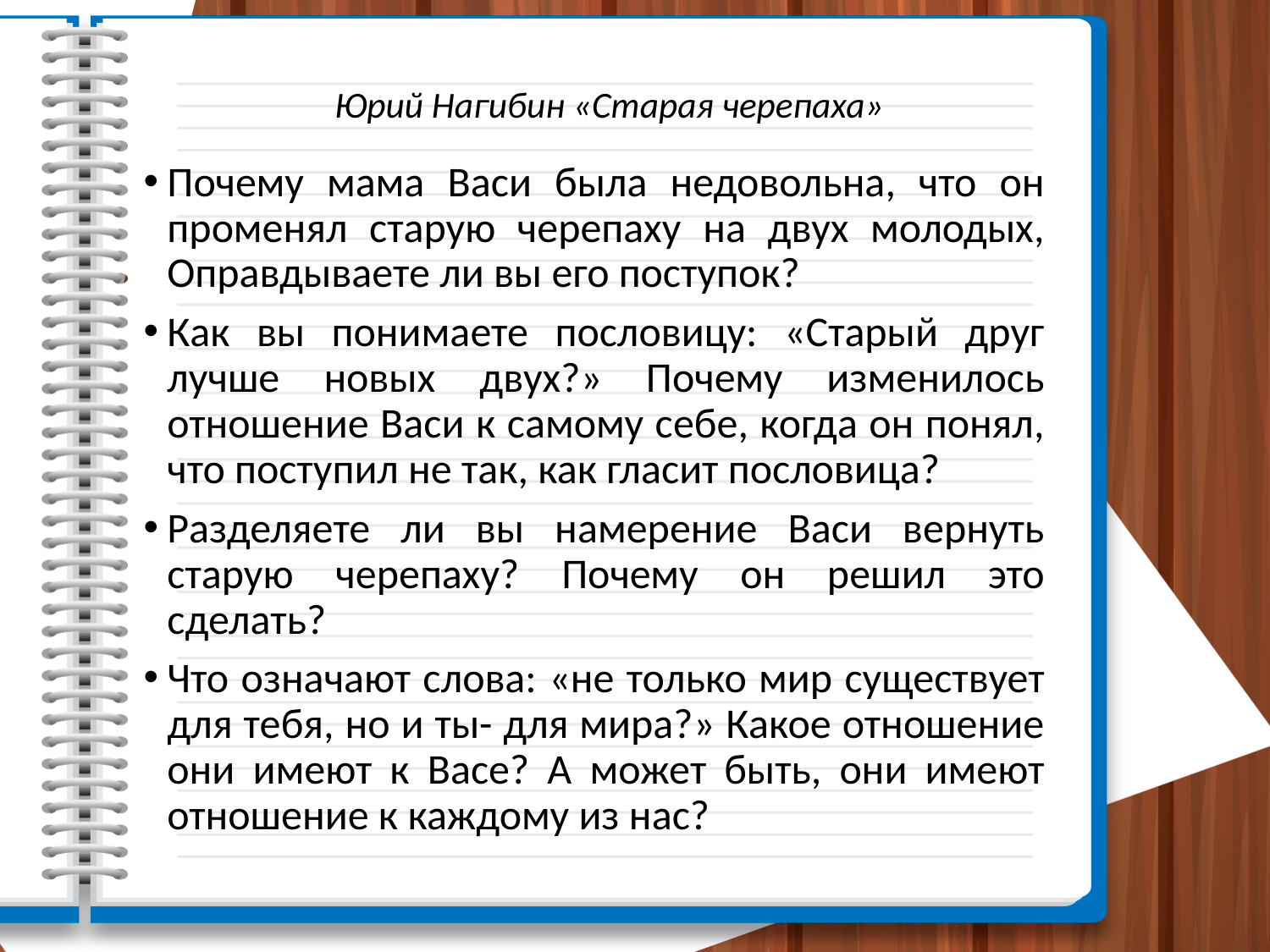

# Юрий Нагибин «Старая черепаха»
Почему мама Васи была недовольна, что он променял старую черепаху на двух молодых, Оправдываете ли вы его поступок?
Как вы понимаете пословицу: «Старый друг лучше новых двух?» Почему изменилось отношение Васи к самому себе, когда он понял, что поступил не так, как гласит пословица?
Разделяете ли вы намерение Васи вернуть старую черепаху? Почему он решил это сделать?
Что означают слова: «не только мир существует для тебя, но и ты- для мира?» Какое отношение они имеют к Васе? А может быть, они имеют отношение к каждому из нас?